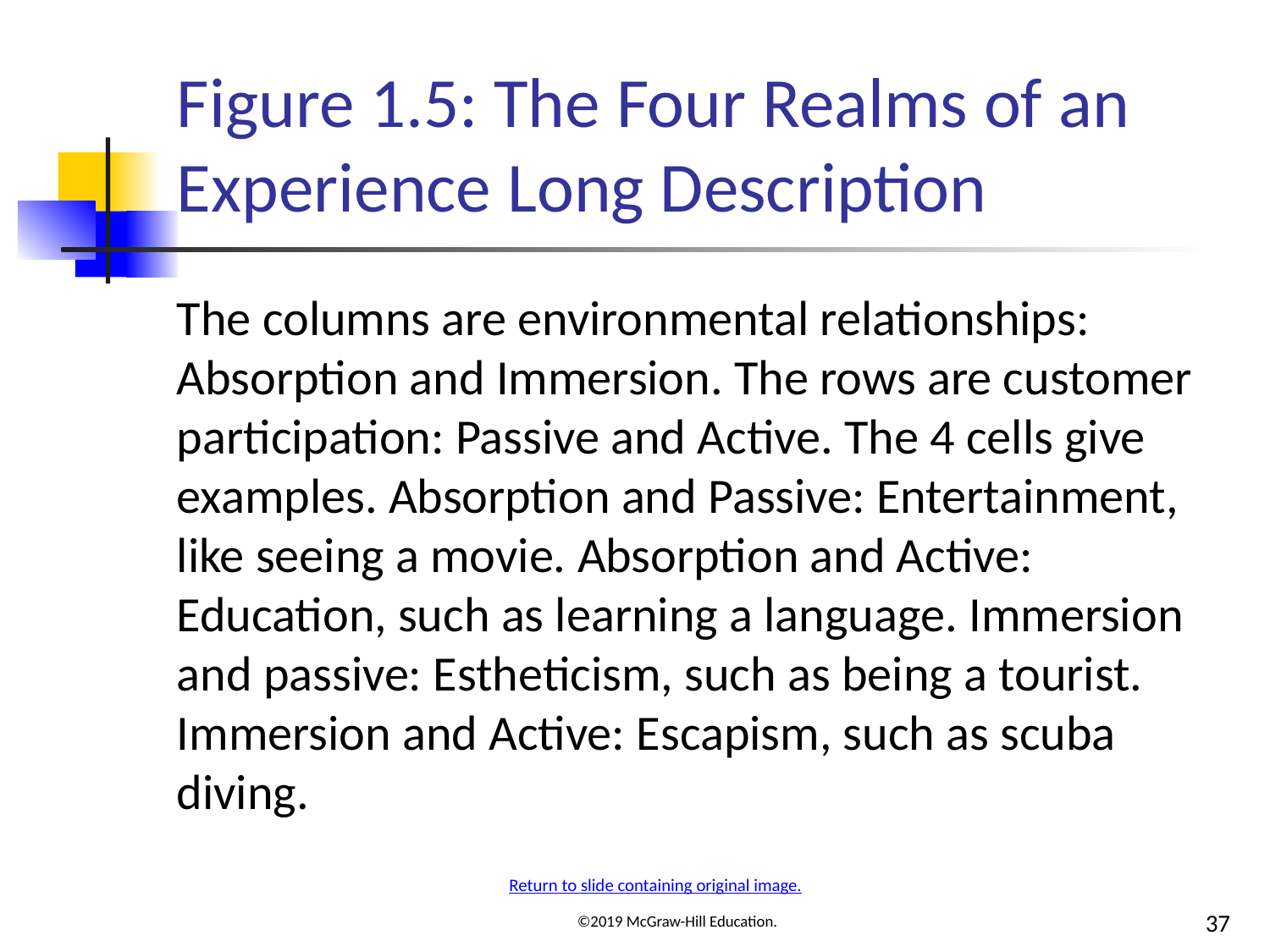

# Figure 1.5: The Four Realms of an Experience Long Description
The columns are environmental relationships: Absorption and Immersion. The rows are customer participation: Passive and Active. The 4 cells give examples. Absorption and Passive: Entertainment, like seeing a movie. Absorption and Active: Education, such as learning a language. Immersion and passive: Estheticism, such as being a tourist. Immersion and Active: Escapism, such as scuba diving.
Return to slide containing original image.